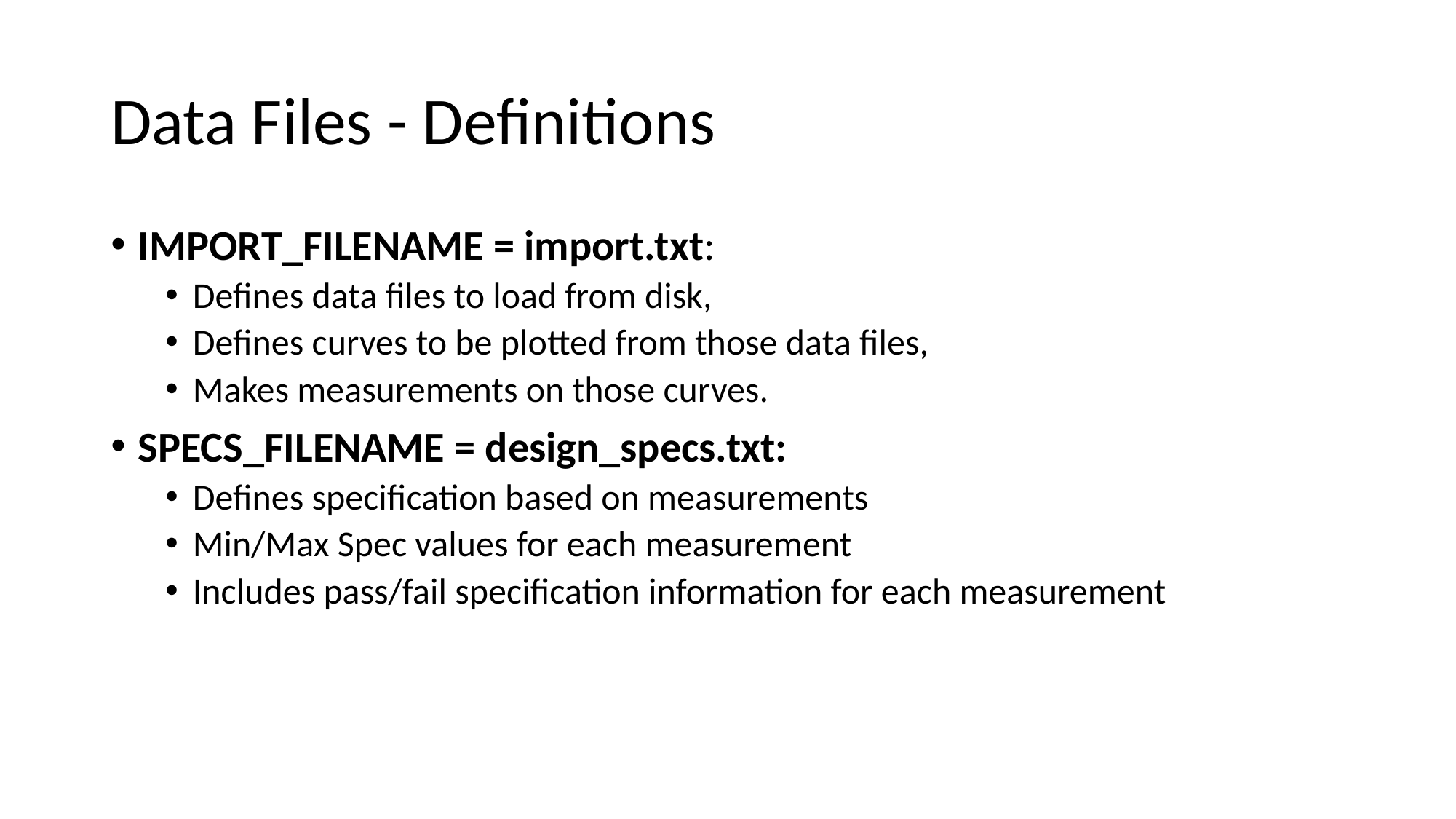

# Data Files - Definitions
IMPORT_FILENAME = import.txt:
Defines data files to load from disk,
Defines curves to be plotted from those data files,
Makes measurements on those curves.
SPECS_FILENAME = design_specs.txt:
Defines specification based on measurements
Min/Max Spec values for each measurement
Includes pass/fail specification information for each measurement